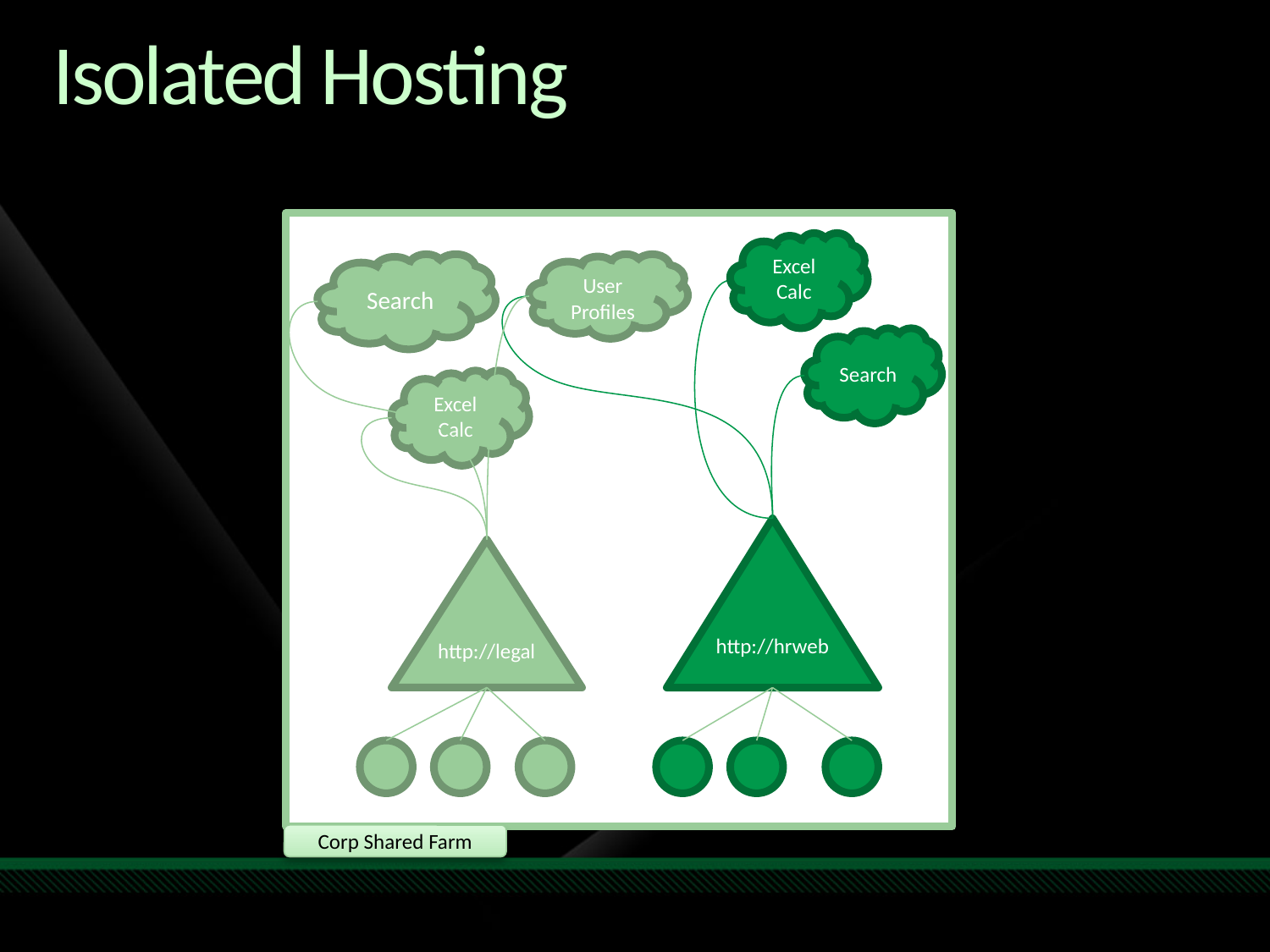

# Isolated Hosting

Excel Calc
Search
User Profiles
Search
Excel Calc
http://hrweb
http://legal

Corp Shared Farm